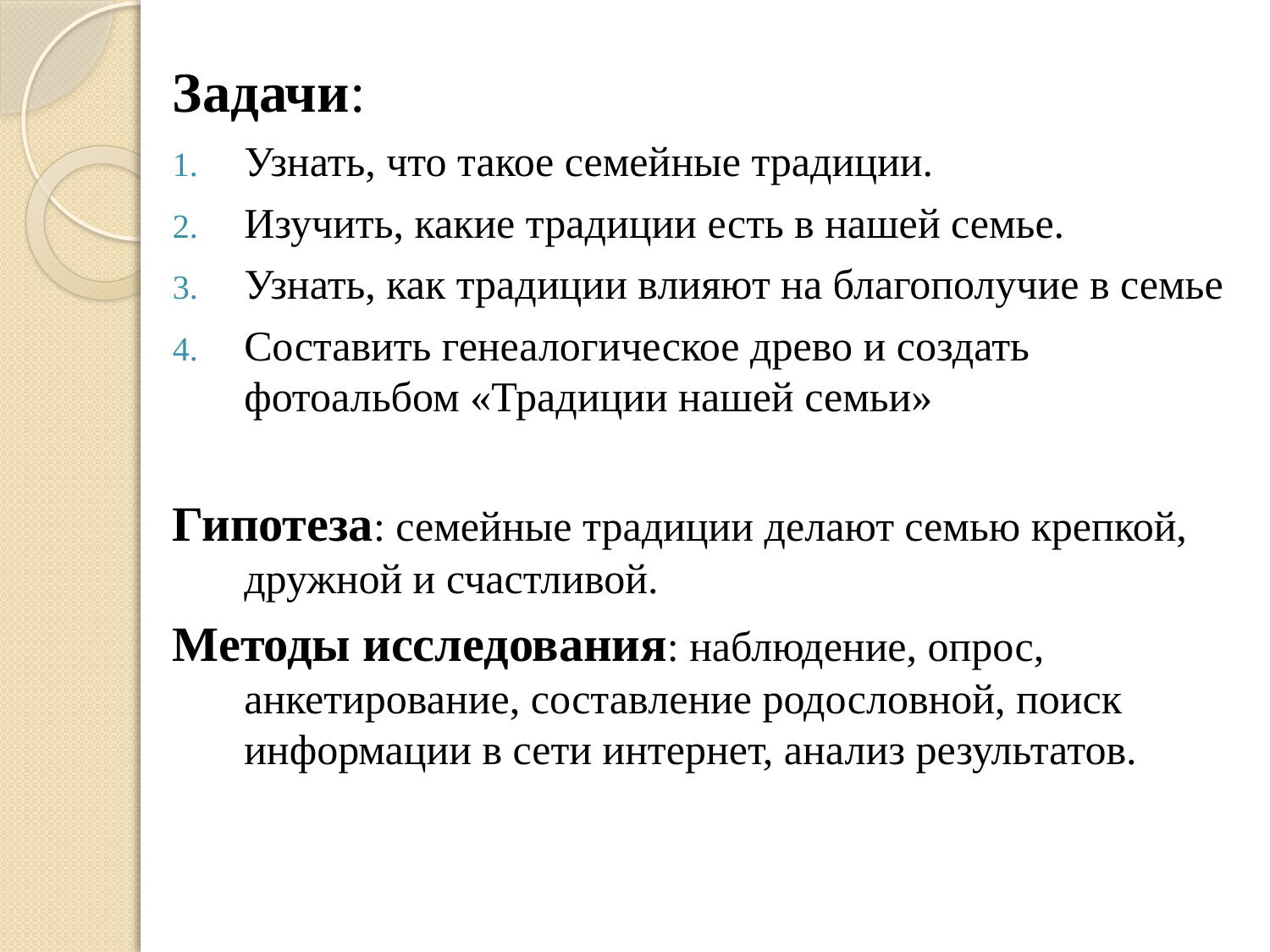

Задачи:
Узнать, что такое семейные традиции.
Изучить, какие традиции есть в нашей семье.
Узнать, как традиции влияют на благополучие в семье
Составить генеалогическое древо и создать фотоальбом «Традиции нашей семьи»

Гипотеза: семейные традиции делают семью крепкой, дружной и счастливой.
Методы исследования: наблюдение, опрос, анкетирование, составление родословной, поиск информации в сети интернет, анализ результатов.